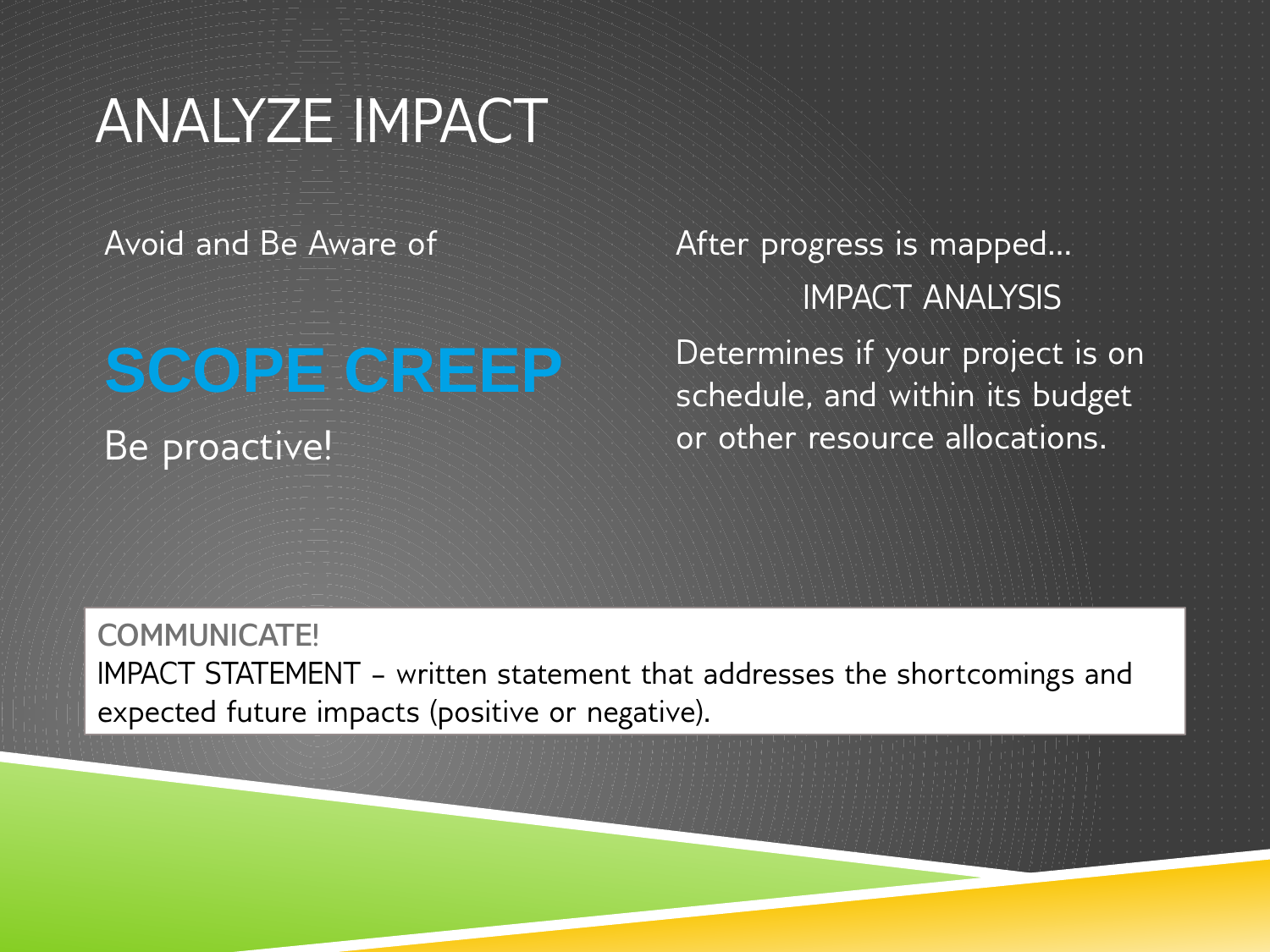

# Analyze impact
Avoid and Be Aware of

SCOPE CREEP
Be proactive!

After progress is mapped…
	IMPACT ANALYSIS
Determines if your project is on schedule, and within its budget or other resource allocations.

COMMUNICATE!
IMPACT STATEMENT – written statement that addresses the shortcomings and expected future impacts (positive or negative).